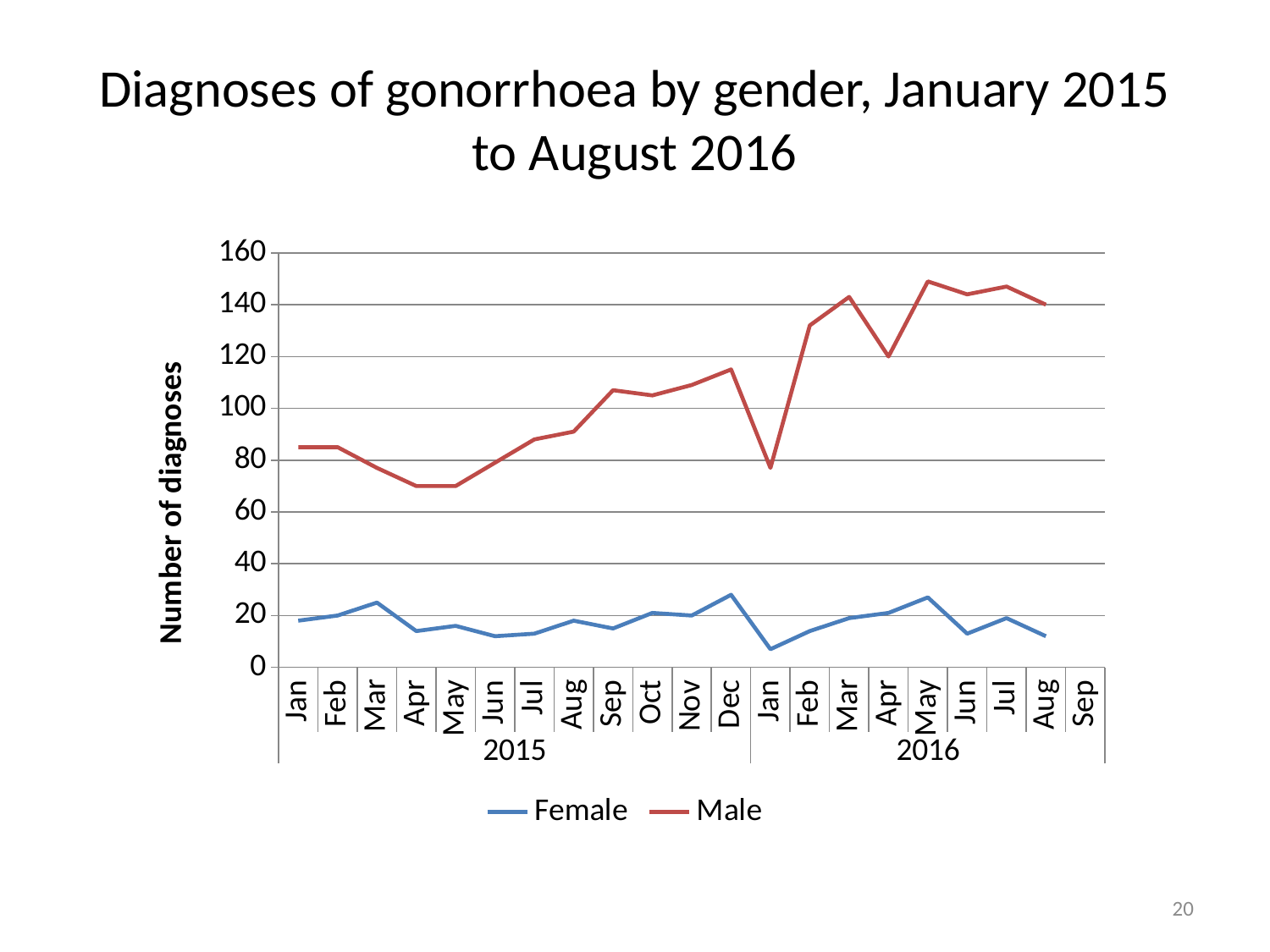

# Diagnoses of gonorrhoea by gender, January 2015 to August 2016

### Chart

| Category | Female | Male |
|---|---|---|
| Jan | 18.0 | 85.0 |
| Feb | 20.0 | 85.0 |
| Mar | 25.0 | 77.0 |
| Apr | 14.0 | 70.0 |
| May | 16.0 | 70.0 |
| Jun | 12.0 | 79.0 |
| Jul | 13.0 | 88.0 |
| Aug | 18.0 | 91.0 |
| Sep | 15.0 | 107.0 |
| Oct | 21.0 | 105.0 |
| Nov | 20.0 | 109.0 |
| Dec | 28.0 | 115.0 |
| Jan | 7.0 | 77.0 |
| Feb | 14.0 | 132.0 |
| Mar | 19.0 | 143.0 |
| Apr | 21.0 | 120.0 |
| May | 27.0 | 149.0 |
| Jun | 13.0 | 144.0 |
| Jul | 19.0 | 147.0 |
| Aug | 12.0 | 140.0 |
| Sep | None | None |
20